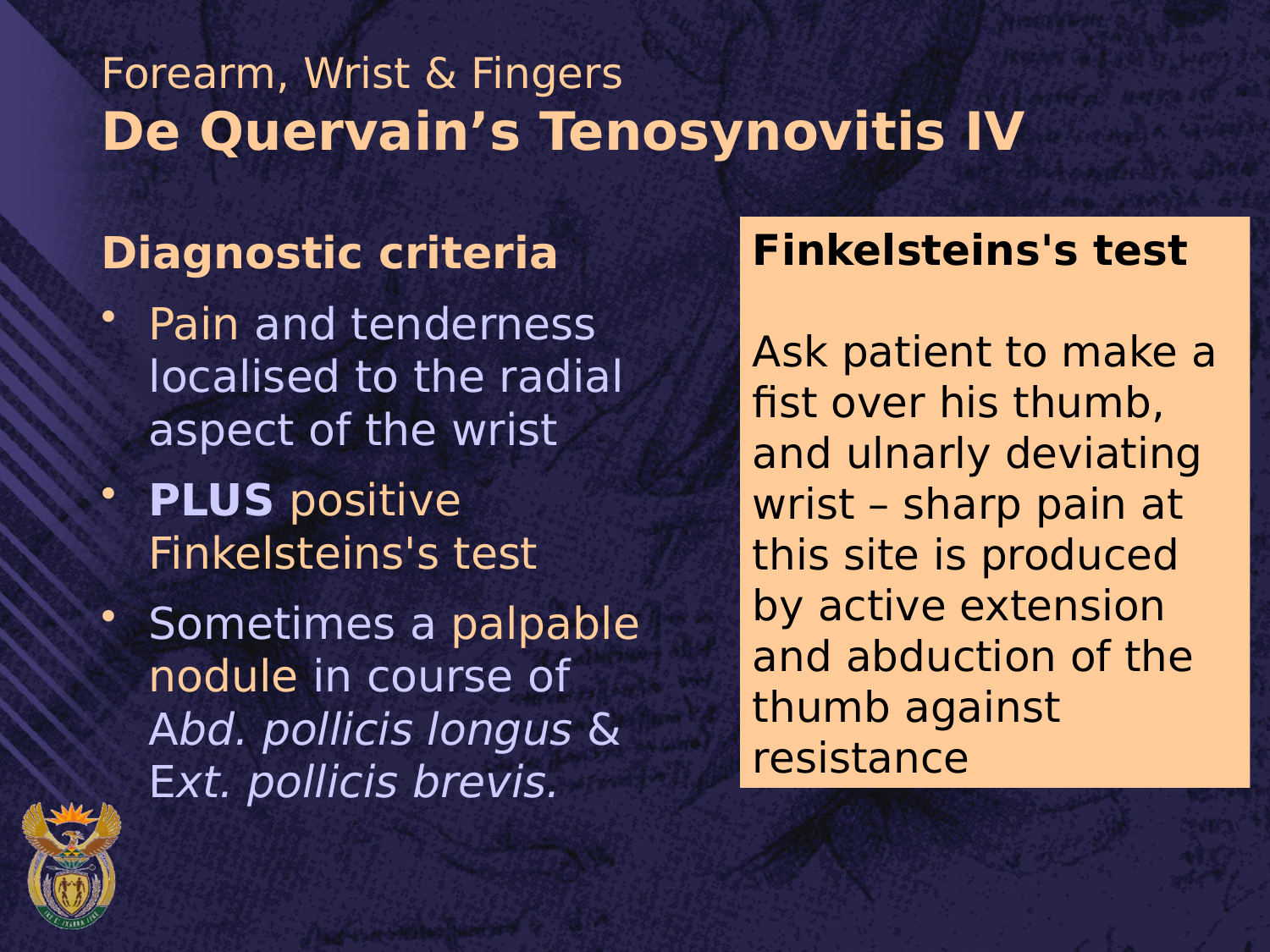

# Forearm, Wrist & Fingers De Quervain’s Tenosynovitis IV
Finkelsteins's test

Ask patient to make a fist over his thumb, and ulnarly deviating wrist – sharp pain at this site is produced by active extension and abduction of the thumb against resistance
Diagnostic criteria
Pain and tenderness localised to the radial aspect of the wrist
PLUS positive Finkelsteins's test
Sometimes a palpable nodule in course of  Abd. pollicis longus & Ext. pollicis brevis.